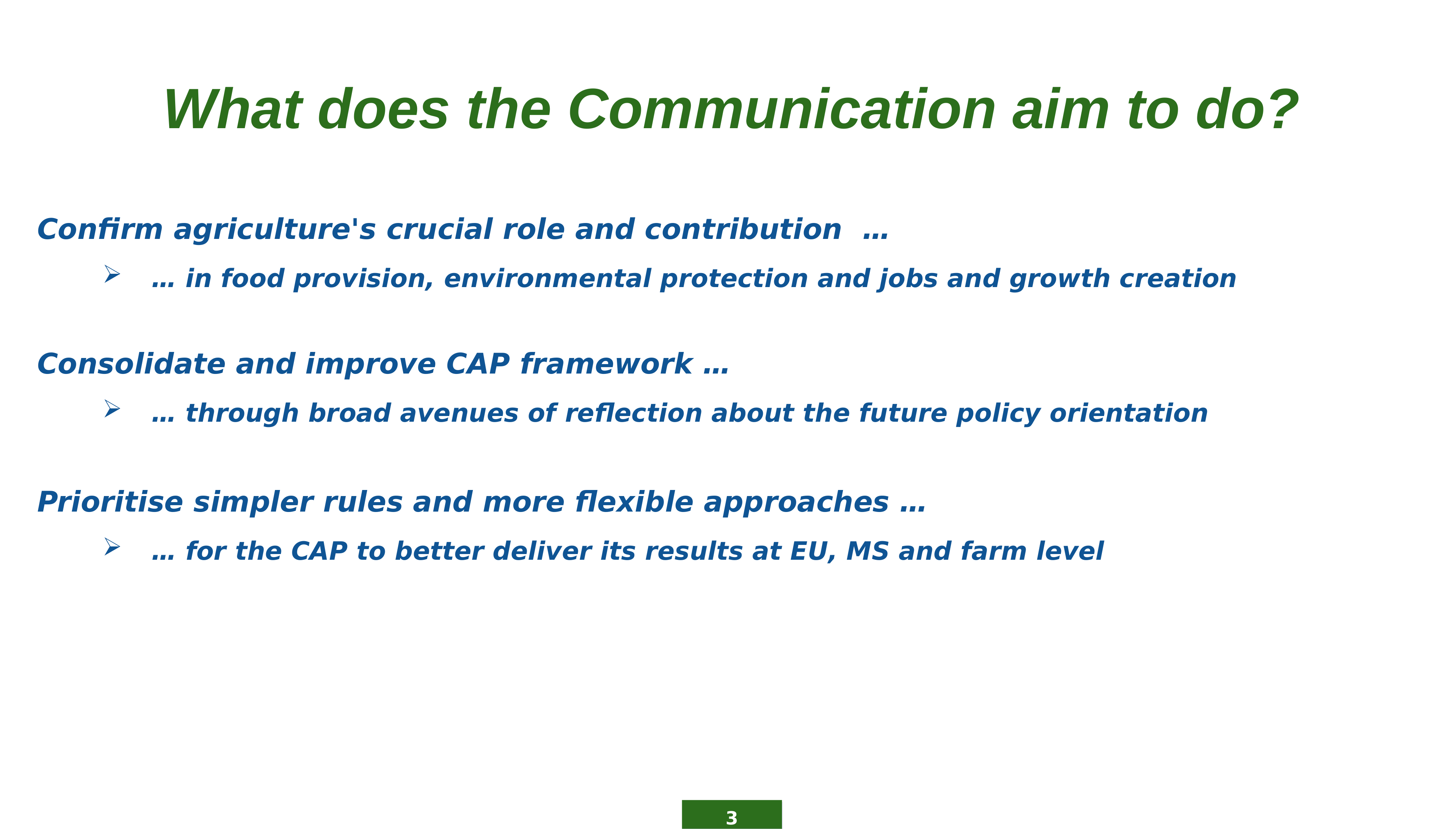

# What does the Communication aim to do?

Confirm agriculture's crucial role and contribution  …

… in food provision, environmental protection and jobs and growth creation

Consolidate and improve CAP framework …

… through broad avenues of reflection about the future policy orientation

Prioritise simpler rules and more flexible approaches …

… for the CAP to better deliver its results at EU, MS and farm level

3
3